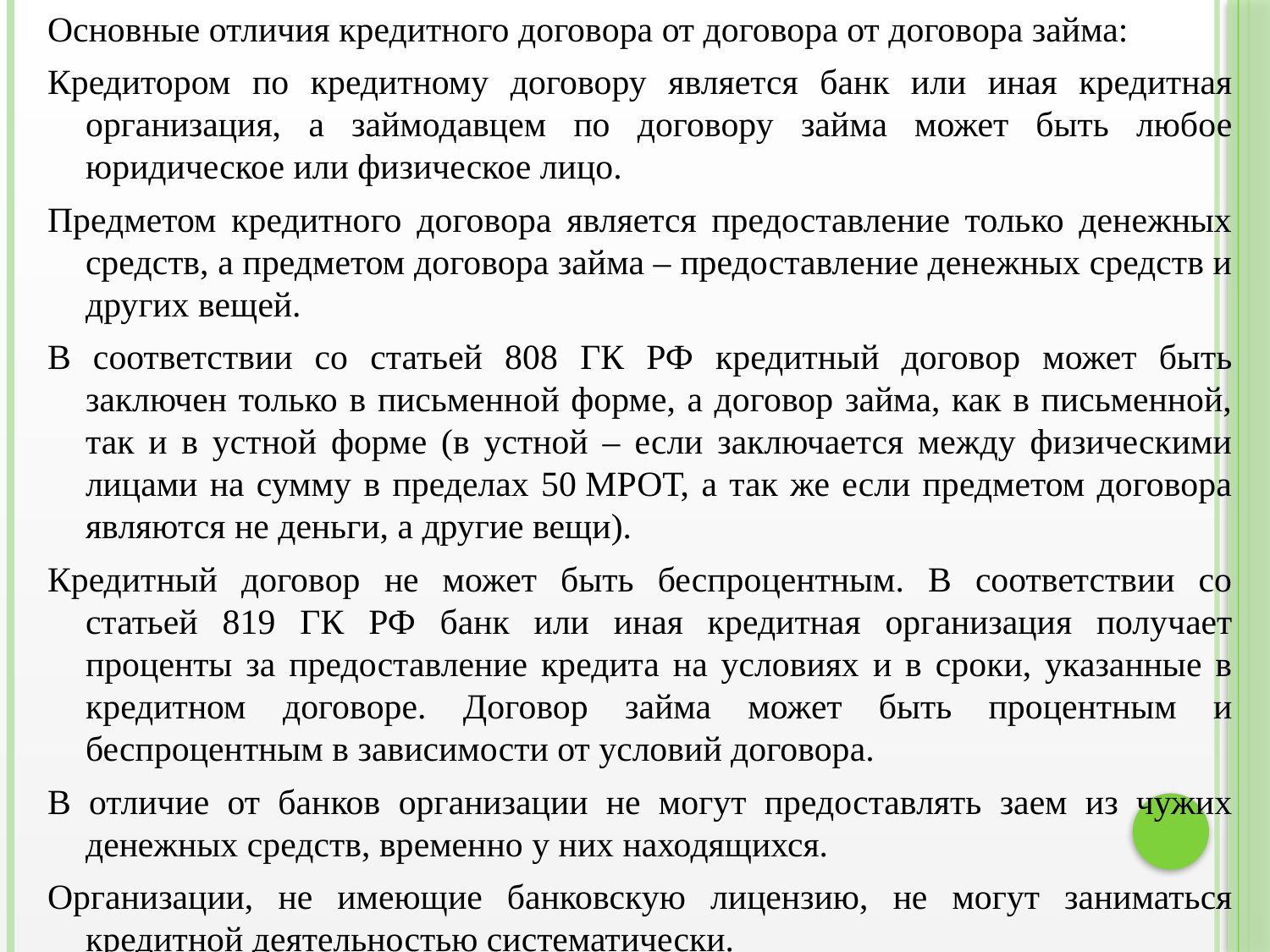

Основные отличия кредитного договора от договора от договора займа:
Кредитором по кредитному договору является банк или иная кредитная организация, а займодавцем по договору займа может быть любое юридическое или физическое лицо.
Предметом кредитного договора является предоставление только денежных средств, а предметом договора займа – предоставление денежных средств и других вещей.
В соответствии со статьей 808 ГК РФ кредитный договор может быть заключен только в письменной форме, а договор займа, как в письменной, так и в устной форме (в устной – если заключается между физическими лицами на сумму в пределах 50 МРОТ, а так же если предметом договора являются не деньги, а другие вещи).
Кредитный договор не может быть беспроцентным. В соответствии со статьей 819 ГК РФ банк или иная кредитная организация получает проценты за предоставление кредита на условиях и в сроки, указанные в кредитном договоре. Договор займа может быть процентным и беспроцентным в зависимости от условий договора.
В отличие от банков организации не могут предоставлять заем из чужих денежных средств, временно у них находящихся.
Организации, не имеющие банковскую лицензию, не могут заниматься кредитной деятельностью систематически.